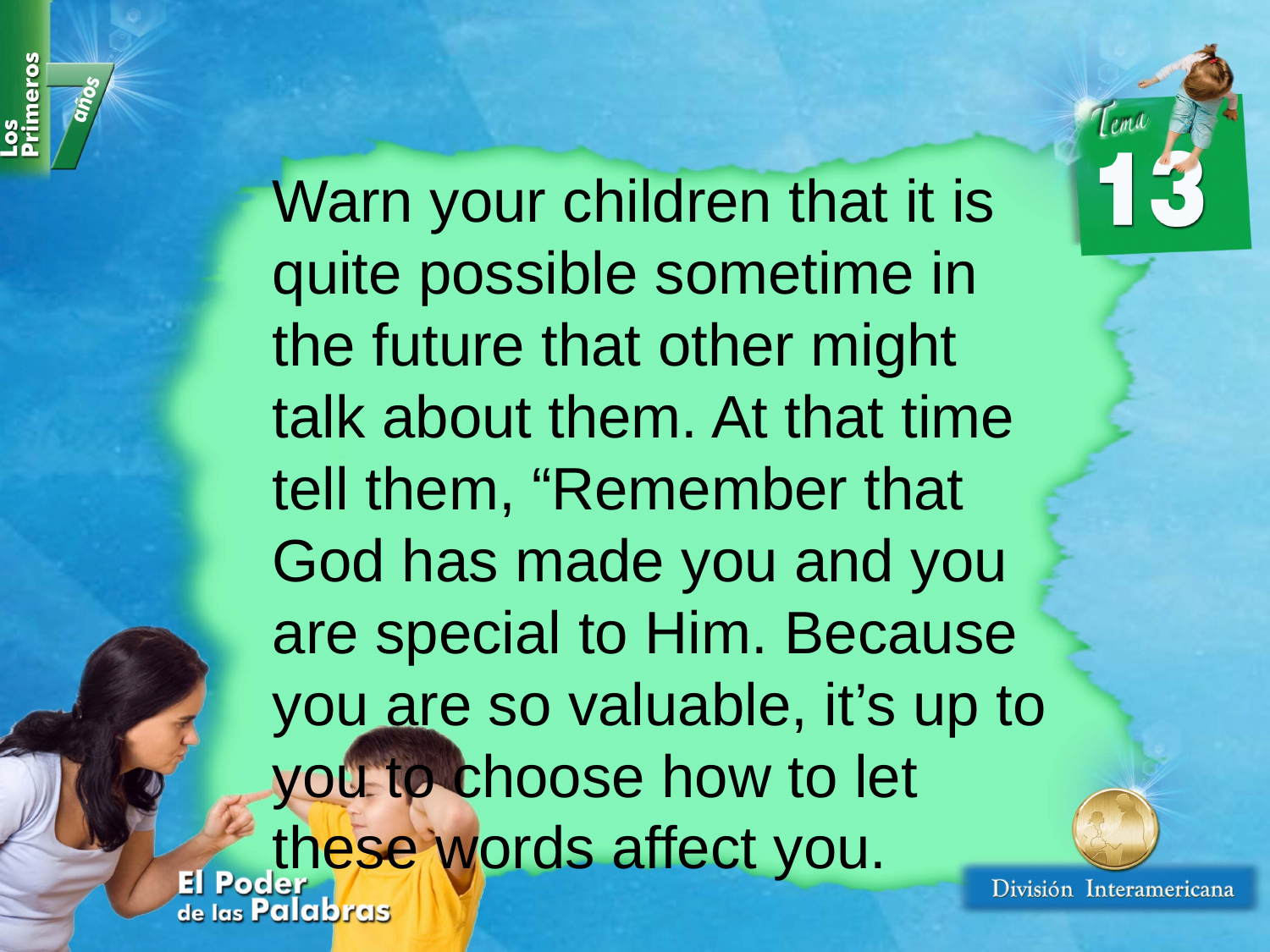

Warn your children that it is quite possible sometime in the future that other might talk about them. At that time tell them, “Remember that God has made you and you are special to Him. Because you are so valuable, it’s up to you to choose how to let these words affect you.